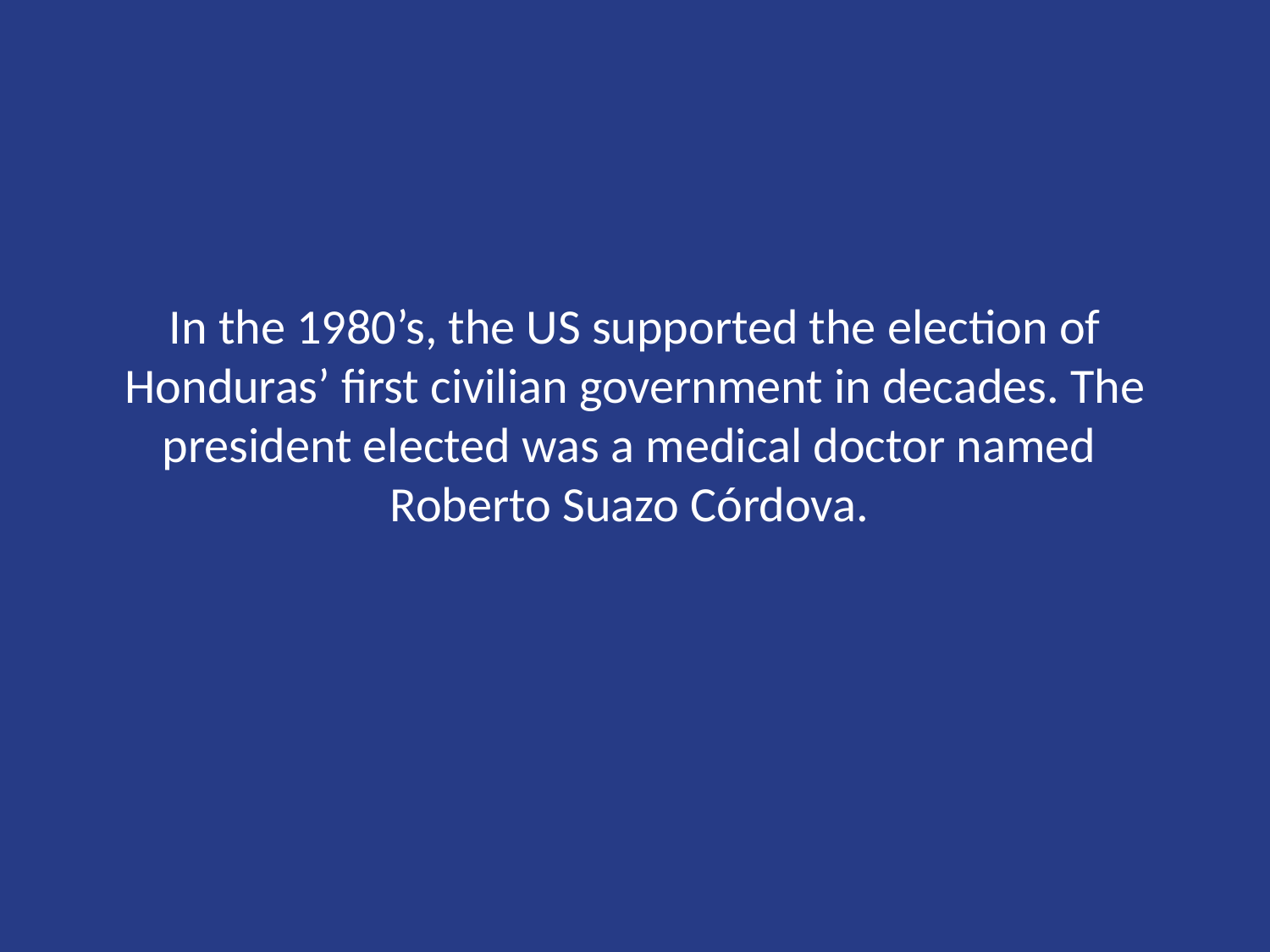

# In the 1980’s, the US supported the election of Honduras’ first civilian government in decades. The president elected was a medical doctor named Roberto Suazo Córdova.